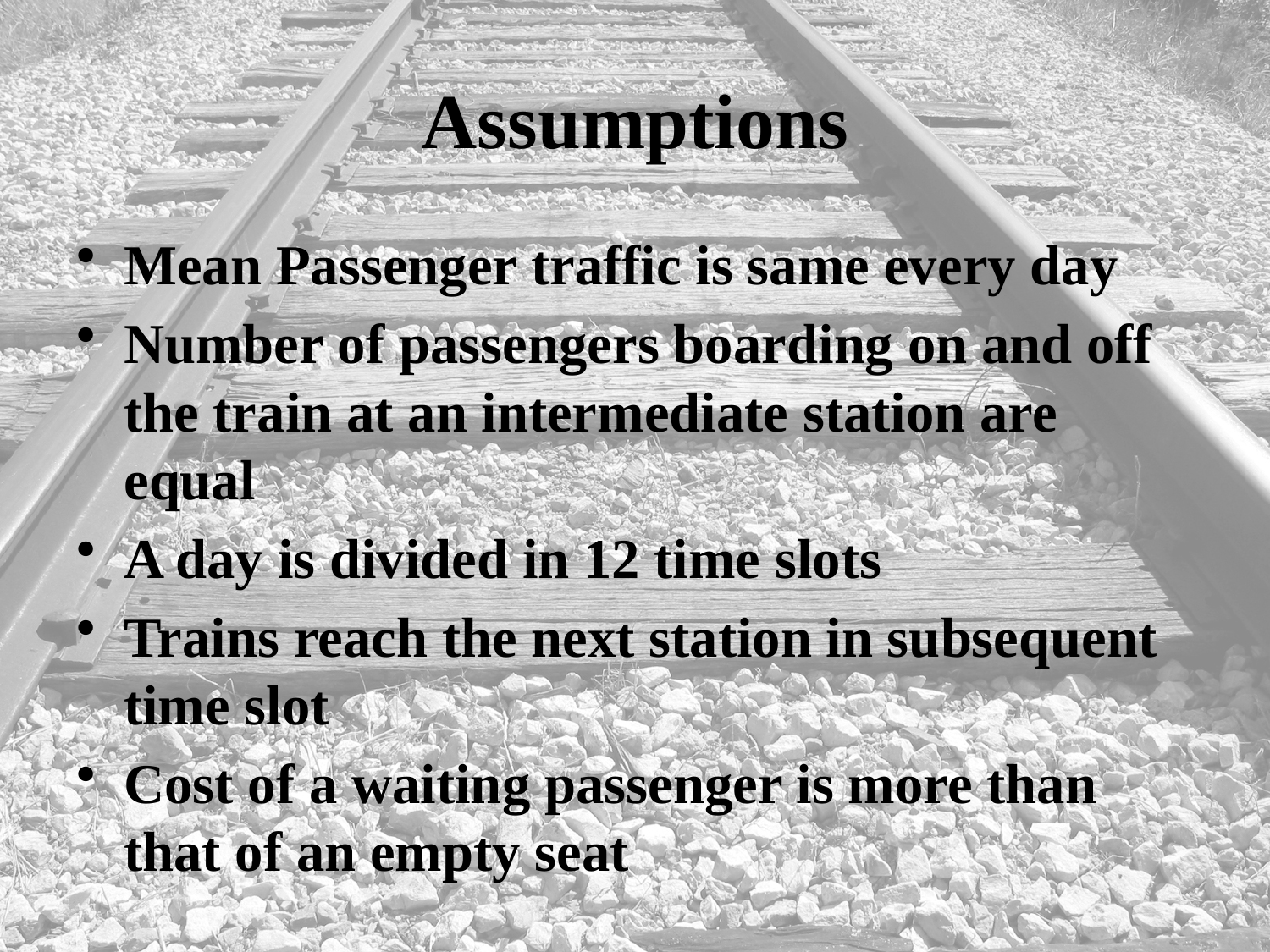

# Assumptions
Mean Passenger traffic is same every day
Number of passengers boarding on and off the train at an intermediate station are equal
A day is divided in 12 time slots
Trains reach the next station in subsequent time slot
Cost of a waiting passenger is more than that of an empty seat